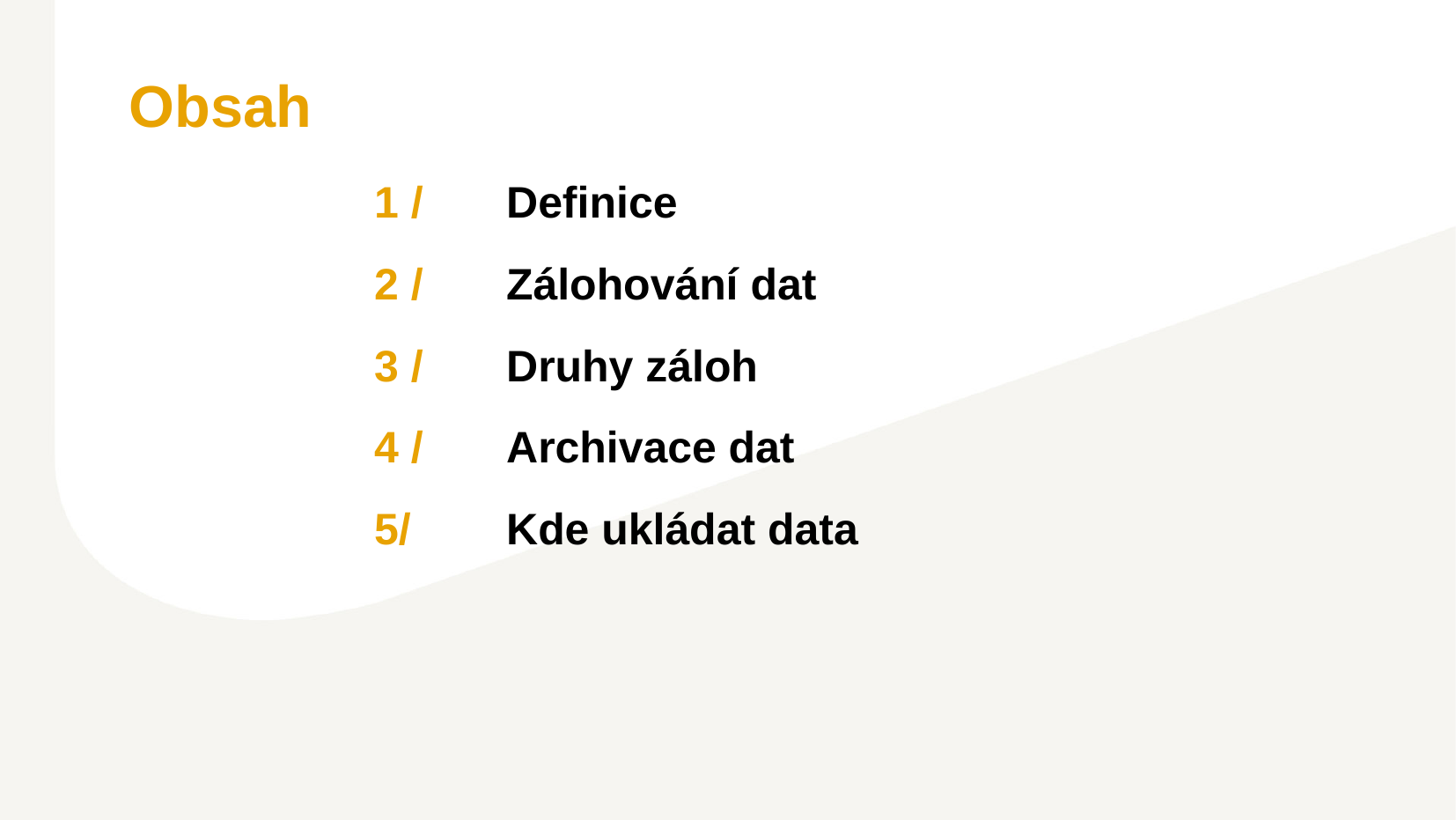

Obsah
1 /	Definice
2 /	Zálohování dat
3 /	Druhy záloh
4 /	Archivace dat
5/	Kde ukládat data